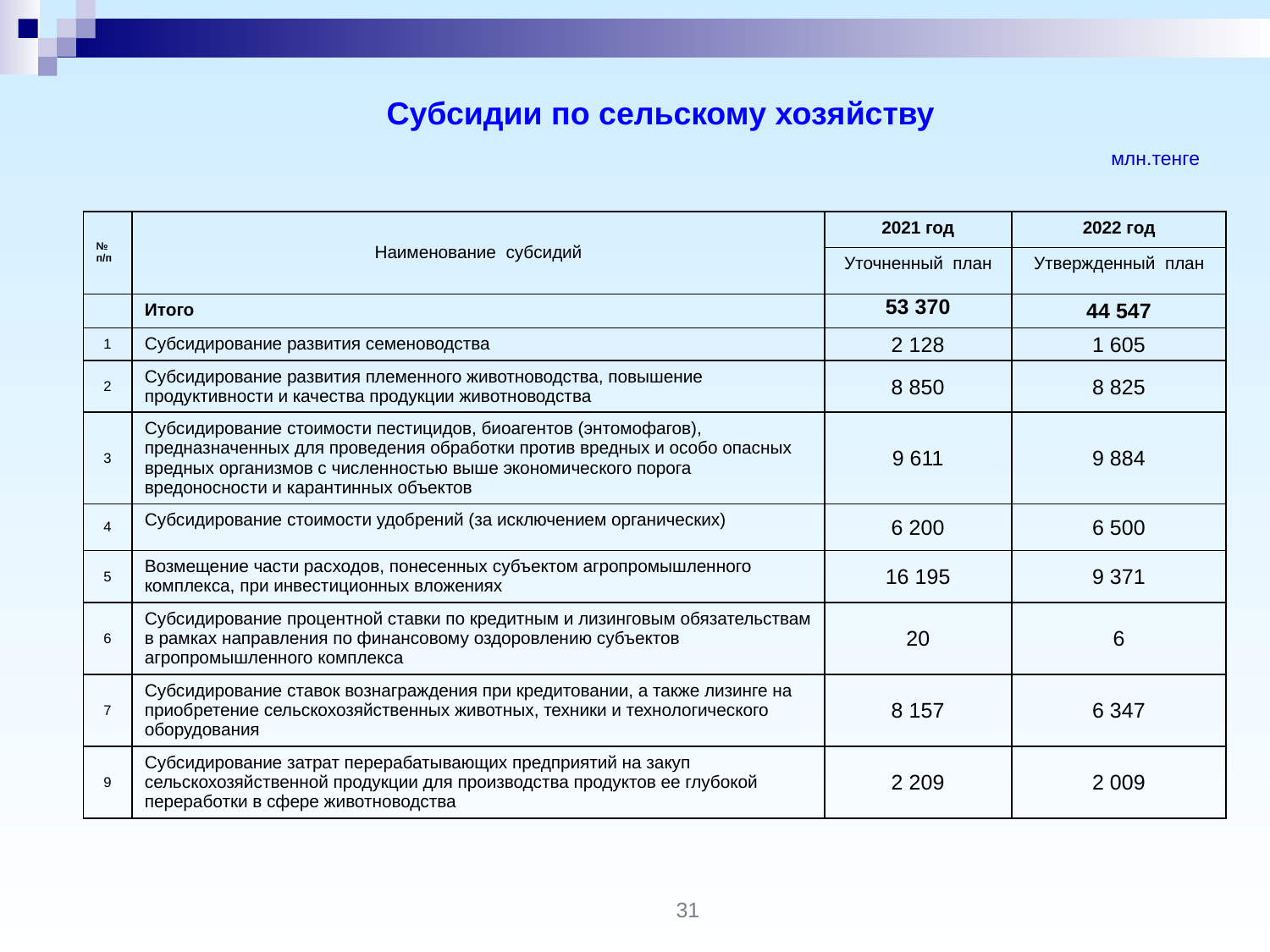

# Субсидии по сельскому хозяйству
млн.тенге
| № п/п | Наименование субсидий | 2021 год | 2022 год |
| --- | --- | --- | --- |
|  |  | Уточненный план | Утвержденный план |
|  | Итого | 53 370 | 44 547 |
| 1 | Субсидирование развития семеноводства | 2 128 | 1 605 |
| 2 | Субсидирование развития племенного животноводства, повышение продуктивности и качества продукции животноводства | 8 850 | 8 825 |
| 3 | Субсидирование стоимости пестицидов, биоагентов (энтомофагов), предназначенных для проведения обработки против вредных и особо опасных вредных организмов с численностью выше экономического порога вредоносности и карантинных объектов | 9 611 | 9 884 |
| 4 | Субсидирование стоимости удобрений (за исключением органических) | 6 200 | 6 500 |
| 5 | Возмещение части расходов, понесенных субъектом агропромышленного комплекса, при инвестиционных вложениях | 16 195 | 9 371 |
| 6 | Субсидирование процентной ставки по кредитным и лизинговым обязательствам в рамках направления по финансовому оздоровлению субъектов агропромышленного комплекса | 20 | 6 |
| 7 | Субсидирование ставок вознаграждения при кредитовании, а также лизинге на приобретение сельскохозяйственных животных, техники и технологического оборудования | 8 157 | 6 347 |
| 9 | Субсидирование затрат перерабатывающих предприятий на закуп сельскохозяйственной продукции для производства продуктов ее глубокой переработки в сфере животноводства | 2 209 | 2 009 |
31